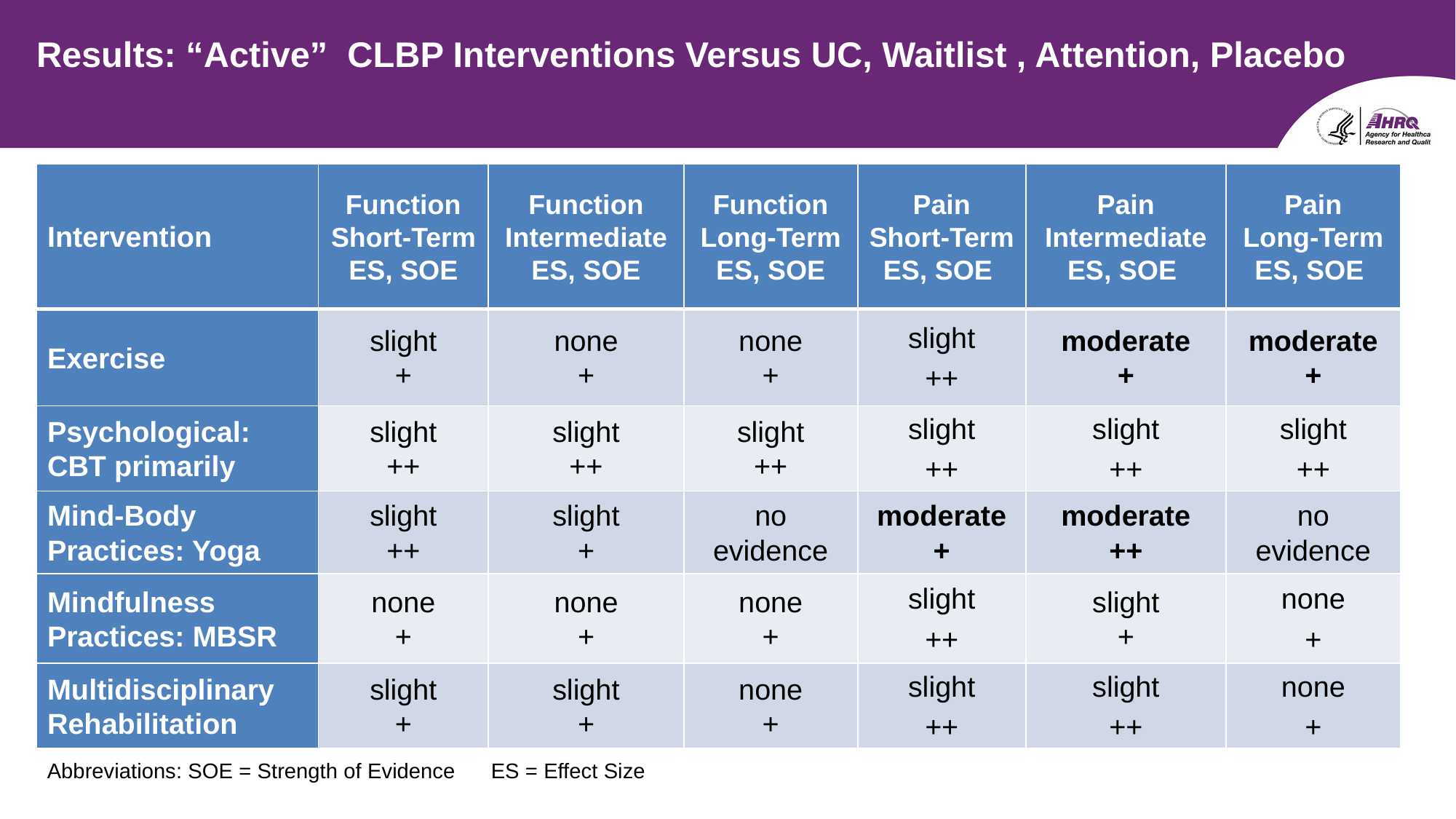

# Results: “Active”  CLBP Interventions Versus UC, Waitlist , Attention, Placebo
| Intervention | Function Short-Term ES, SOE | Function Intermediate ES, SOE | Function Long-Term ES, SOE | Pain Short-Term ES, SOE | Pain Intermediate ES, SOE | Pain Long-Term ES, SOE |
| --- | --- | --- | --- | --- | --- | --- |
| Exercise | slight + | none + | none + | slight ++ | moderate + | moderate + |
| Psychological: CBT primarily | slight ++ | slight ++ | slight ++ | slight ++ | slight ++ | slight ++ |
| Mind-Body Practices: Yoga | slight ++ | slight + | no evidence | moderate + | moderate ++ | no evidence |
| Mindfulness Practices: MBSR | none + | none + | none + | slight ++ | slight + | none + |
| Multidisciplinary Rehabilitation | slight + | slight + | none + | slight ++ | slight ++ | none + |
Abbreviations: SOE = Strength of Evidence      ES = Effect Size